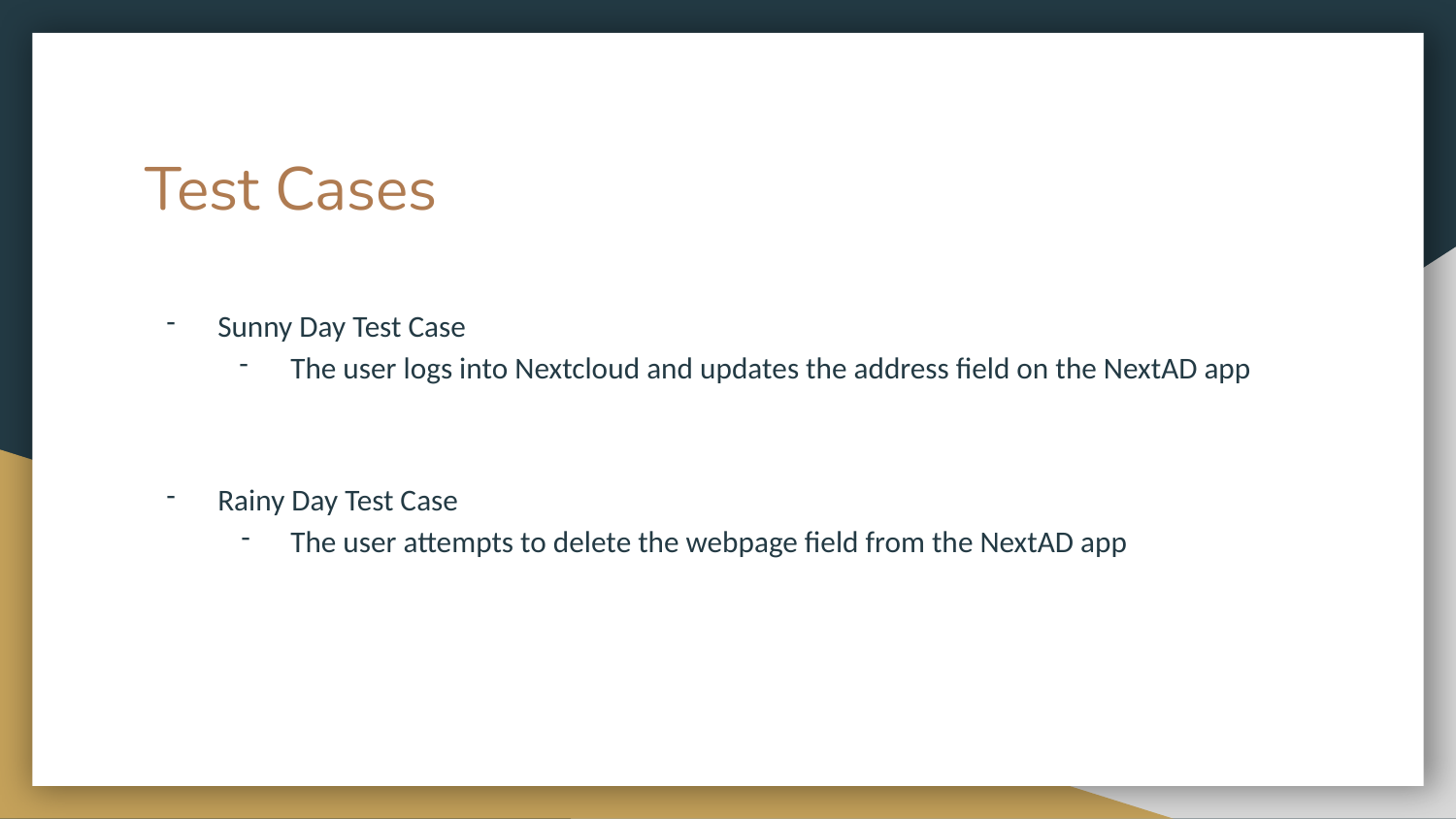

# Test Cases
Sunny Day Test Case
The user logs into Nextcloud and updates the address field on the NextAD app

Rainy Day Test Case
The user attempts to delete the webpage field from the NextAD app